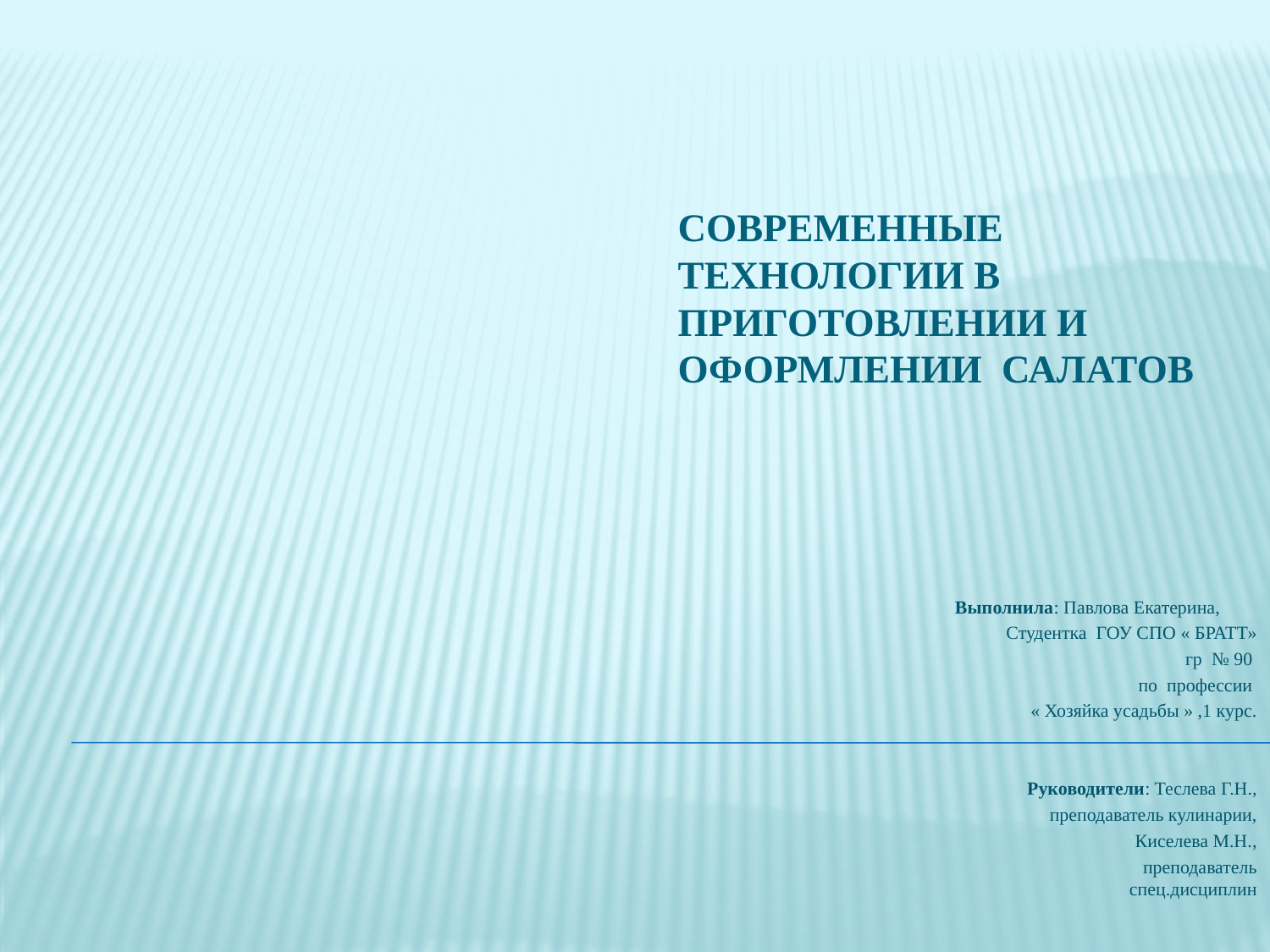

# Современные технологии в приготовлении и оформлении  салатов
 Выполнила: Павлова Екатерина,
Студентка  ГОУ СПО « БРАТТ»
 гр  № 90
по  профессии
 « Хозяйка усадьбы » ,1 курс.

 Руководители: Теслева Г.Н.,
                                                        преподаватель кулинарии,
                                                        Киселева М.Н.,
                                                        преподаватель спец.дисциплин